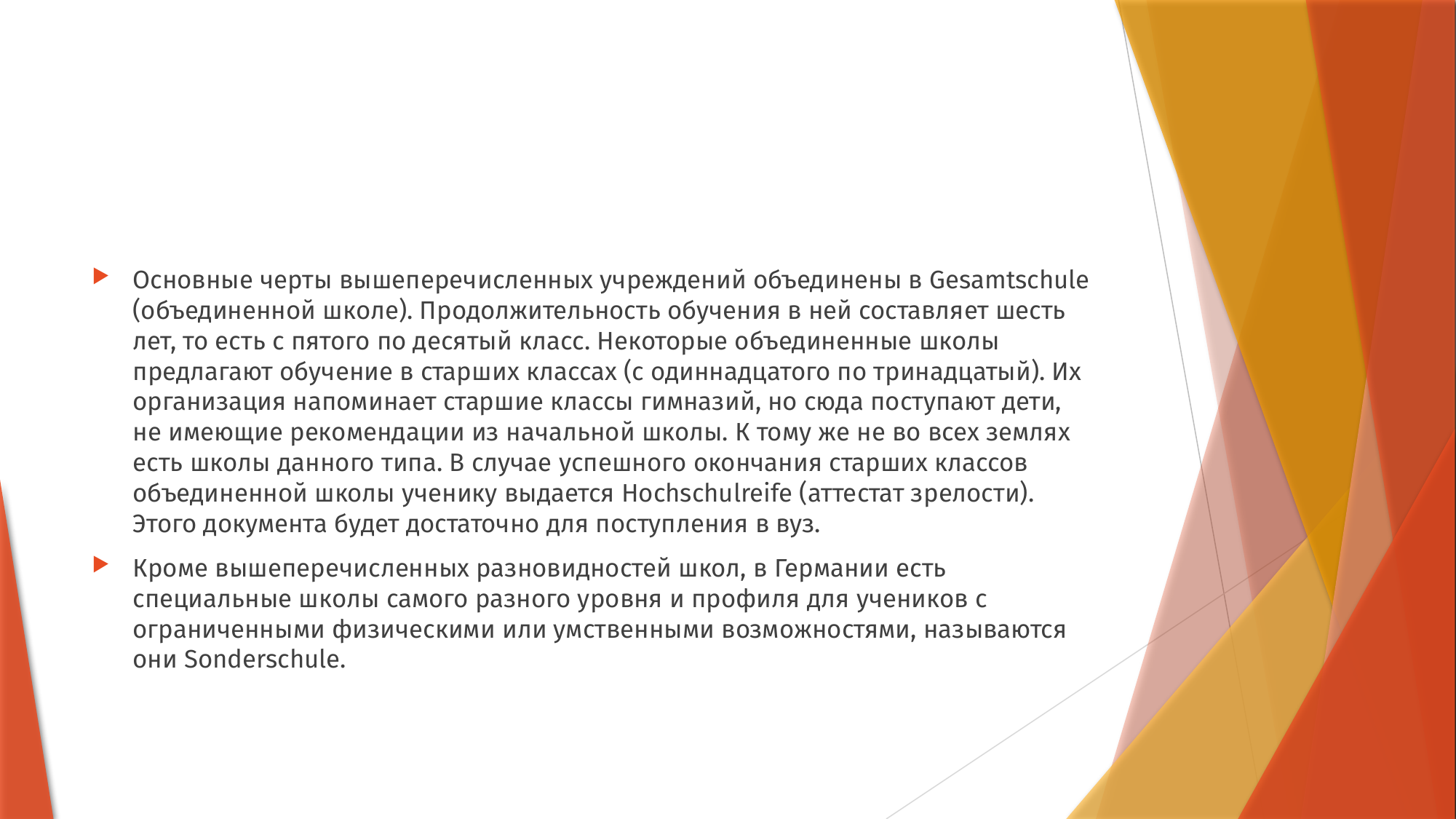

Основные черты вышеперечисленных учреждений объединены в Gesamtschule (объединенной школе). Продолжительность обучения в ней составляет шесть лет, то есть с пятого по десятый класс. Некоторые объединенные школы предлагают обучение в старших классах (с одиннадцатого по тринадцатый). Их организация напоминает старшие классы гимназий, но сюда поступают дети, не имеющие рекомендации из начальной школы. К тому же не во всех землях есть школы данного типа. В случае успешного окончания старших классов объединенной школы ученику выдается Hochschulreife (аттестат зрелости). Этого документа будет достаточно для поступления в вуз.
Кроме вышеперечисленных разновидностей школ, в Германии есть специальные школы самого разного уровня и профиля для учеников с ограниченными физическими или умственными возможностями, называются они Sonderschule.